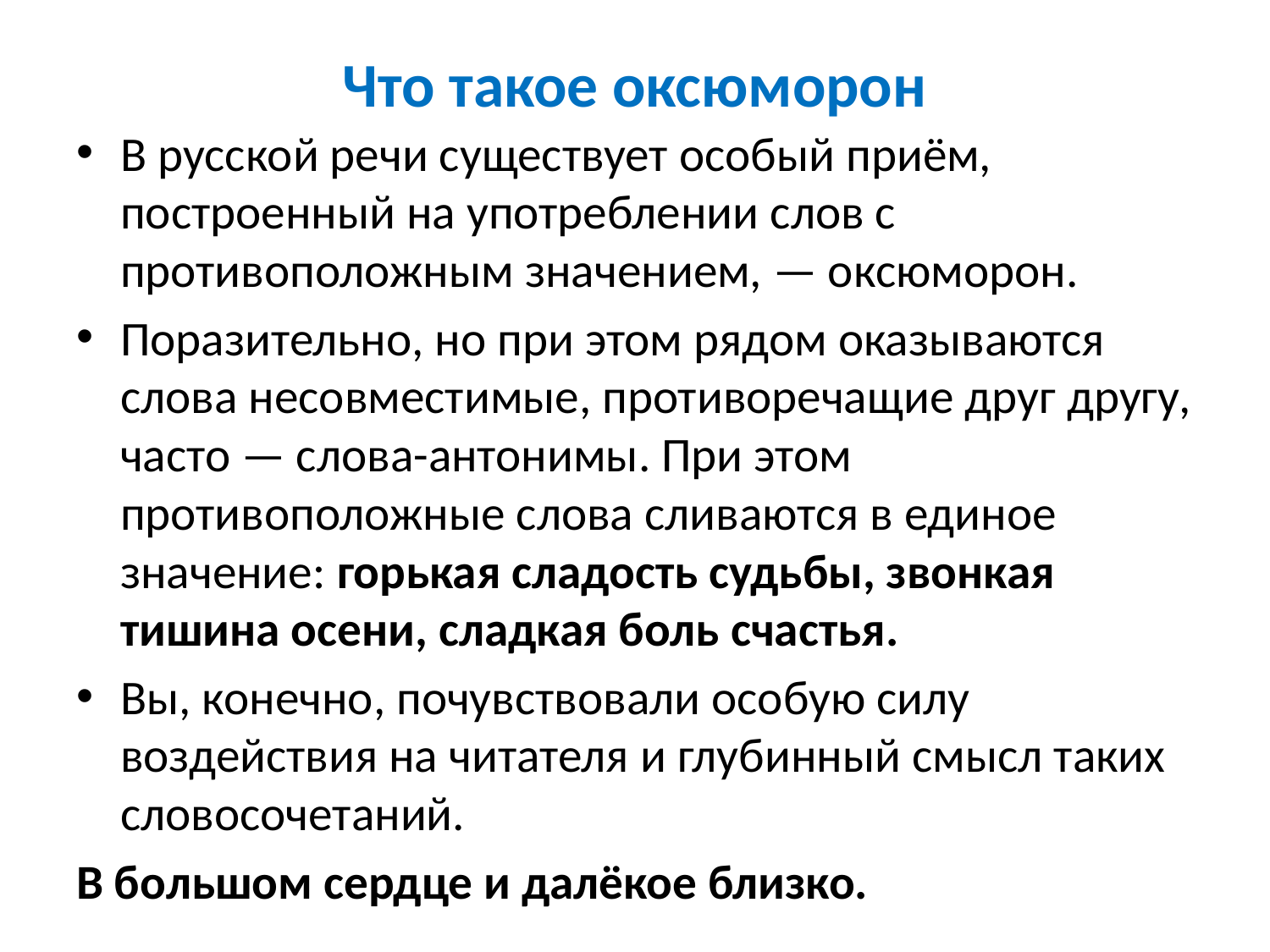

# Что такое оксюморон
В русской речи существует особый приём, построенный на употреблении слов с противоположным значением, — оксюморон.
Поразительно, но при этом рядом оказываются слова несовместимые, противоречащие друг другу, часто — слова-антонимы. При этом противоположные слова сливаются в единое значение: горькая сладость судьбы, звонкая тишина осени, сладкая боль счастья.
Вы, конечно, почувствовали особую силу воздействия на читателя и глубинный смысл таких словосочетаний.
В большом сердце и далёкое близко.